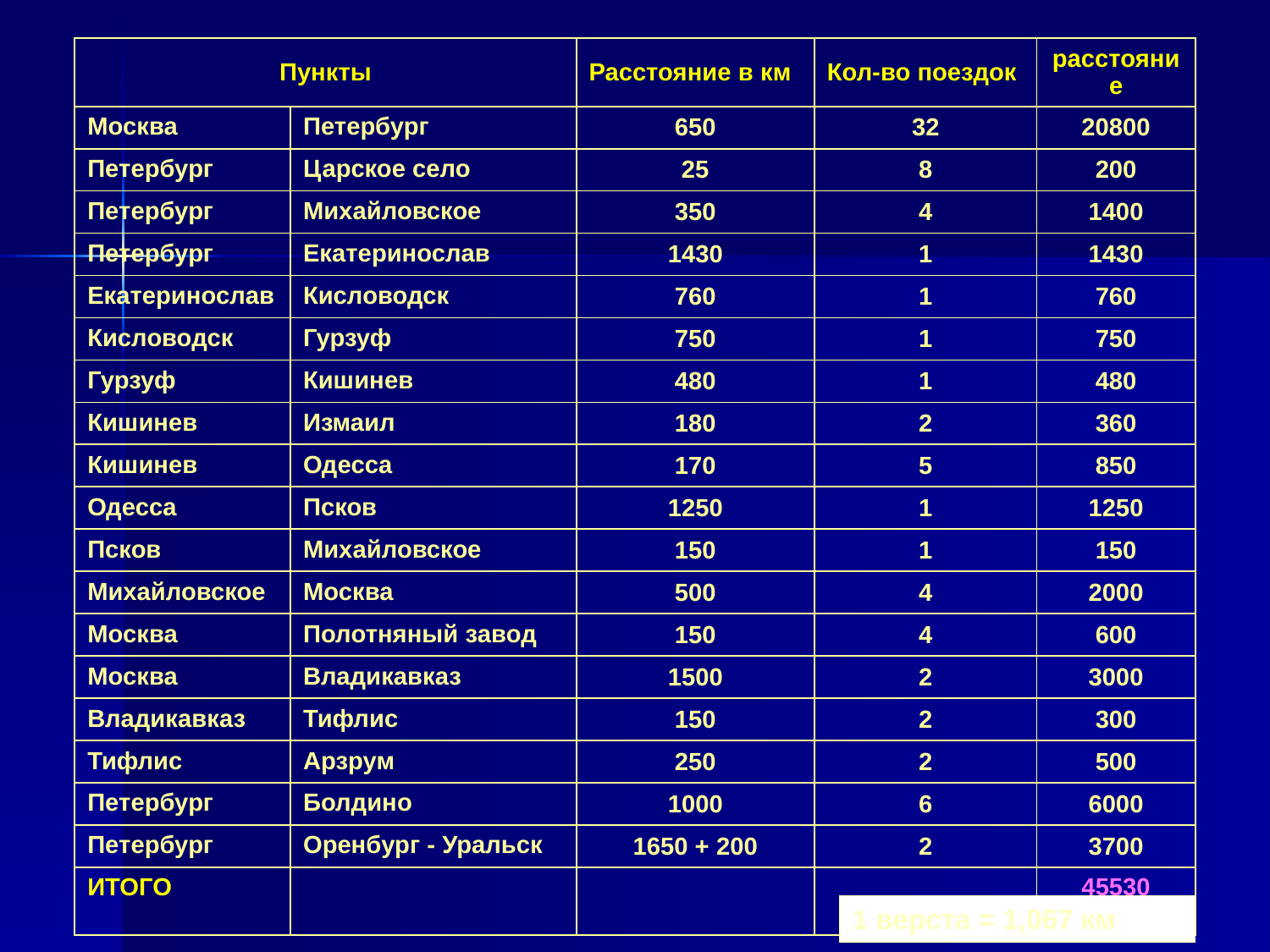

| Пункты |  | Расстояние в км | Кол-во поездок | расстояние |
| --- | --- | --- | --- | --- |
| Москва | Петербург | 650 | 32 | 20800 |
| Петербург | Царское село | 25 | 8 | 200 |
| Петербург | Михайловское | 350 | 4 | 1400 |
| Петербург | Екатеринослав | 1430 | 1 | 1430 |
| Екатеринослав | Кисловодск | 760 | 1 | 760 |
| Кисловодск | Гурзуф | 750 | 1 | 750 |
| Гурзуф | Кишинев | 480 | 1 | 480 |
| Кишинев | Измаил | 180 | 2 | 360 |
| Кишинев | Одесса | 170 | 5 | 850 |
| Одесса | Псков | 1250 | 1 | 1250 |
| Псков | Михайловское | 150 | 1 | 150 |
| Михайловское | Москва | 500 | 4 | 2000 |
| Москва | Полотняный завод | 150 | 4 | 600 |
| Москва | Владикавказ | 1500 | 2 | 3000 |
| Владикавказ | Тифлис | 150 | 2 | 300 |
| Тифлис | Арзрум | 250 | 2 | 500 |
| Петербург | Болдино | 1000 | 6 | 6000 |
| Петербург | Оренбург - Уральск | 1650 + 200 | 2 | 3700 |
| ИТОГО |  |  |  | 45530 |
1 верста = 1,067 км